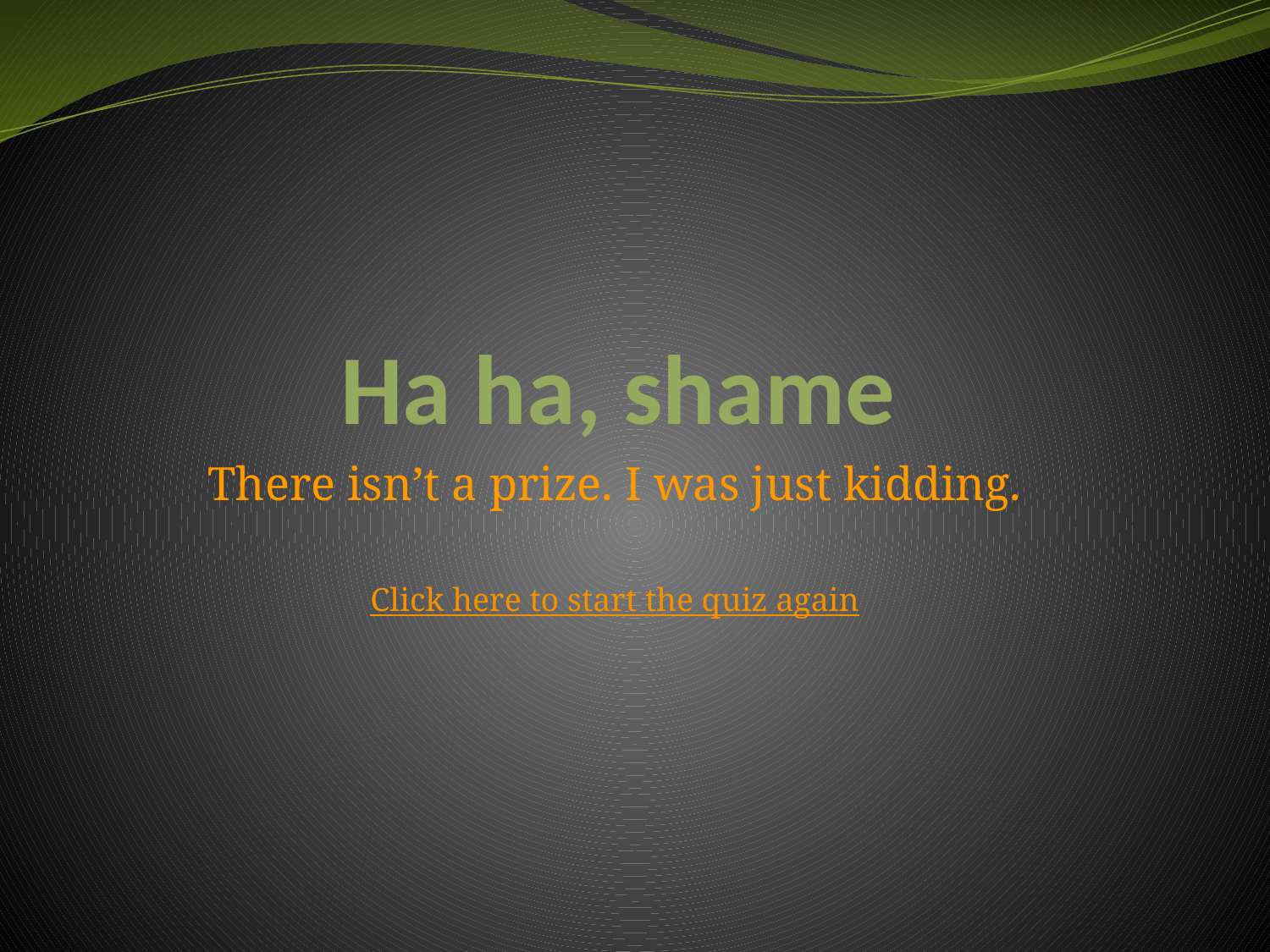

# Ha ha, shame
There isn’t a prize. I was just kidding.

Click here to start the quiz again